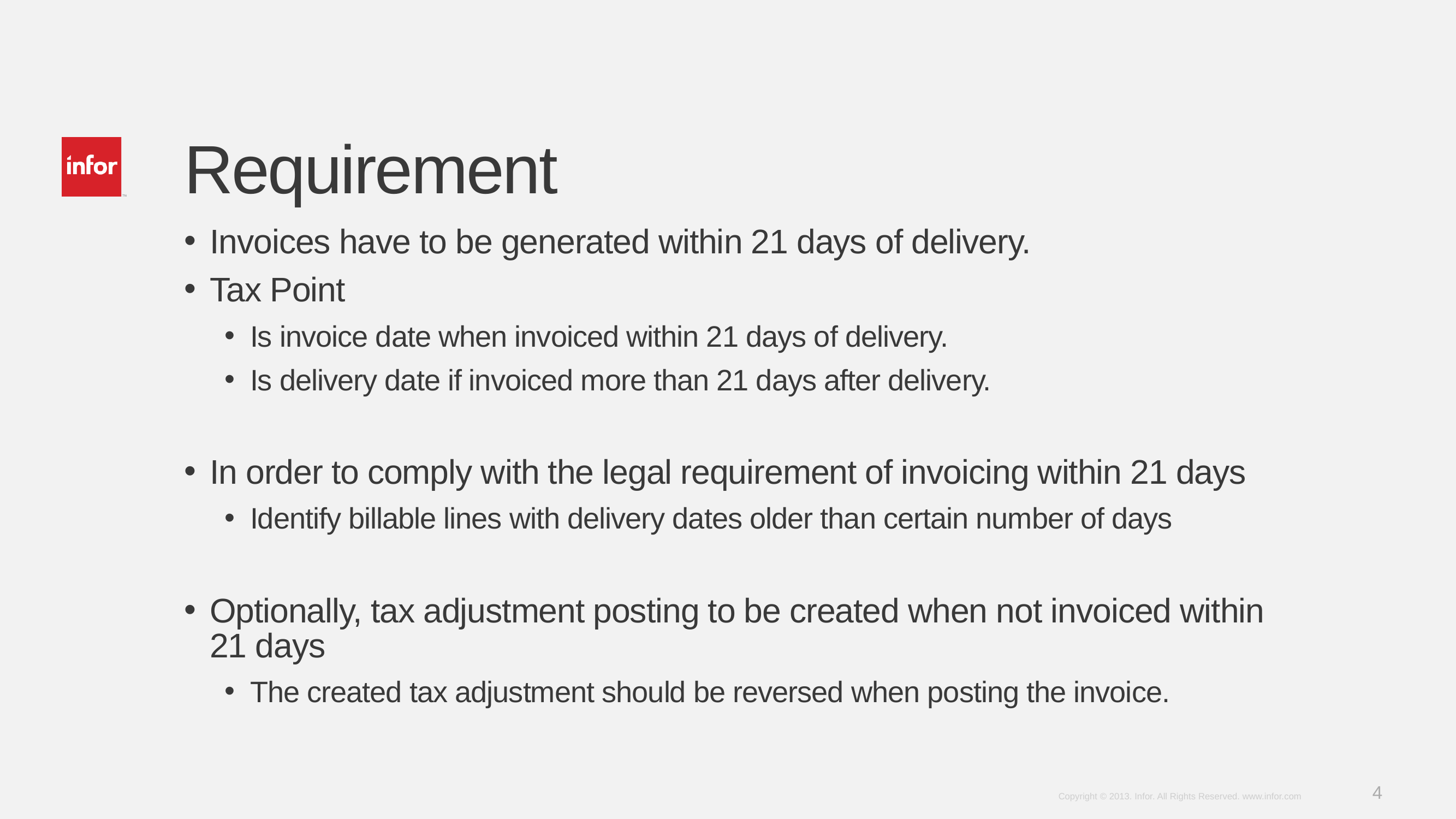

# Requirement
Invoices have to be generated within 21 days of delivery.
Tax Point
Is invoice date when invoiced within 21 days of delivery.
Is delivery date if invoiced more than 21 days after delivery.

In order to comply with the legal requirement of invoicing within 21 days
Identify billable lines with delivery dates older than certain number of days

Optionally, tax adjustment posting to be created when not invoiced within 21 days
The created tax adjustment should be reversed when posting the invoice.